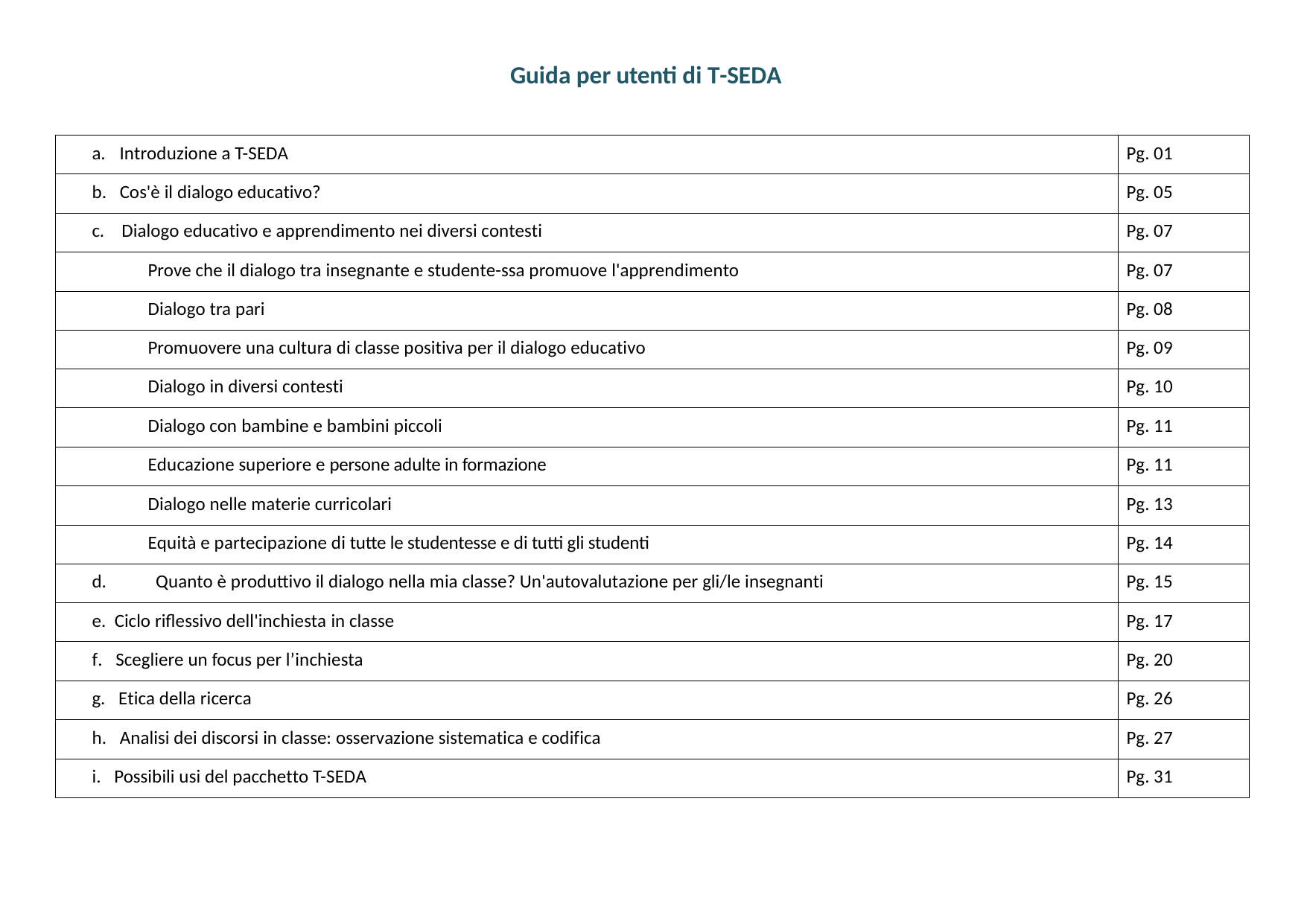

Guida per utenti di T-SEDA
| a. Introduzione a T-SEDA | Pg. 01 |
| --- | --- |
| b. Cos'è il dialogo educativo? | Pg. 05 |
| c. Dialogo educativo e apprendimento nei diversi contesti | Pg. 07 |
| Prove che il dialogo tra insegnante e studente-ssa promuove l'apprendimento | Pg. 07 |
| Dialogo tra pari | Pg. 08 |
| Promuovere una cultura di classe positiva per il dialogo educativo | Pg. 09 |
| Dialogo in diversi contesti | Pg. 10 |
| Dialogo con bambine e bambini piccoli | Pg. 11 |
| Educazione superiore e persone adulte in formazione | Pg. 11 |
| Dialogo nelle materie curricolari | Pg. 13 |
| Equità e partecipazione di tutte le studentesse e di tutti gli studenti | Pg. 14 |
| d. Quanto è produttivo il dialogo nella mia classe? Un'autovalutazione per gli/le insegnanti | Pg. 15 |
| e. Ciclo riflessivo dell'inchiesta in classe | Pg. 17 |
| f. Scegliere un focus per l’inchiesta | Pg. 20 |
| g. Etica della ricerca | Pg. 26 |
| h. Analisi dei discorsi in classe: osservazione sistematica e codifica | Pg. 27 |
| i. Possibili usi del pacchetto T-SEDA | Pg. 31 |